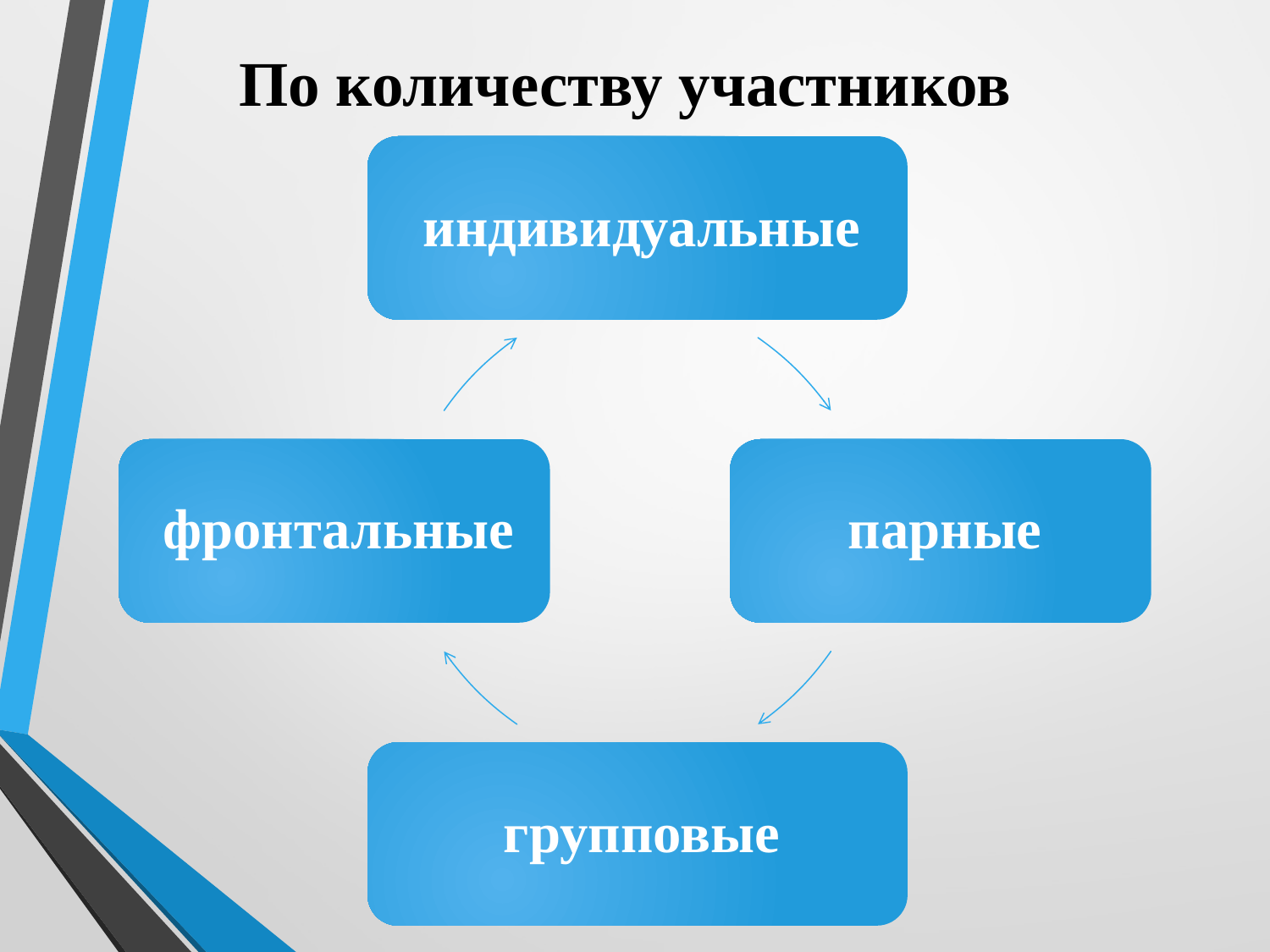

По количеству участников
индивидуальные
парные
групповые
фронтальные